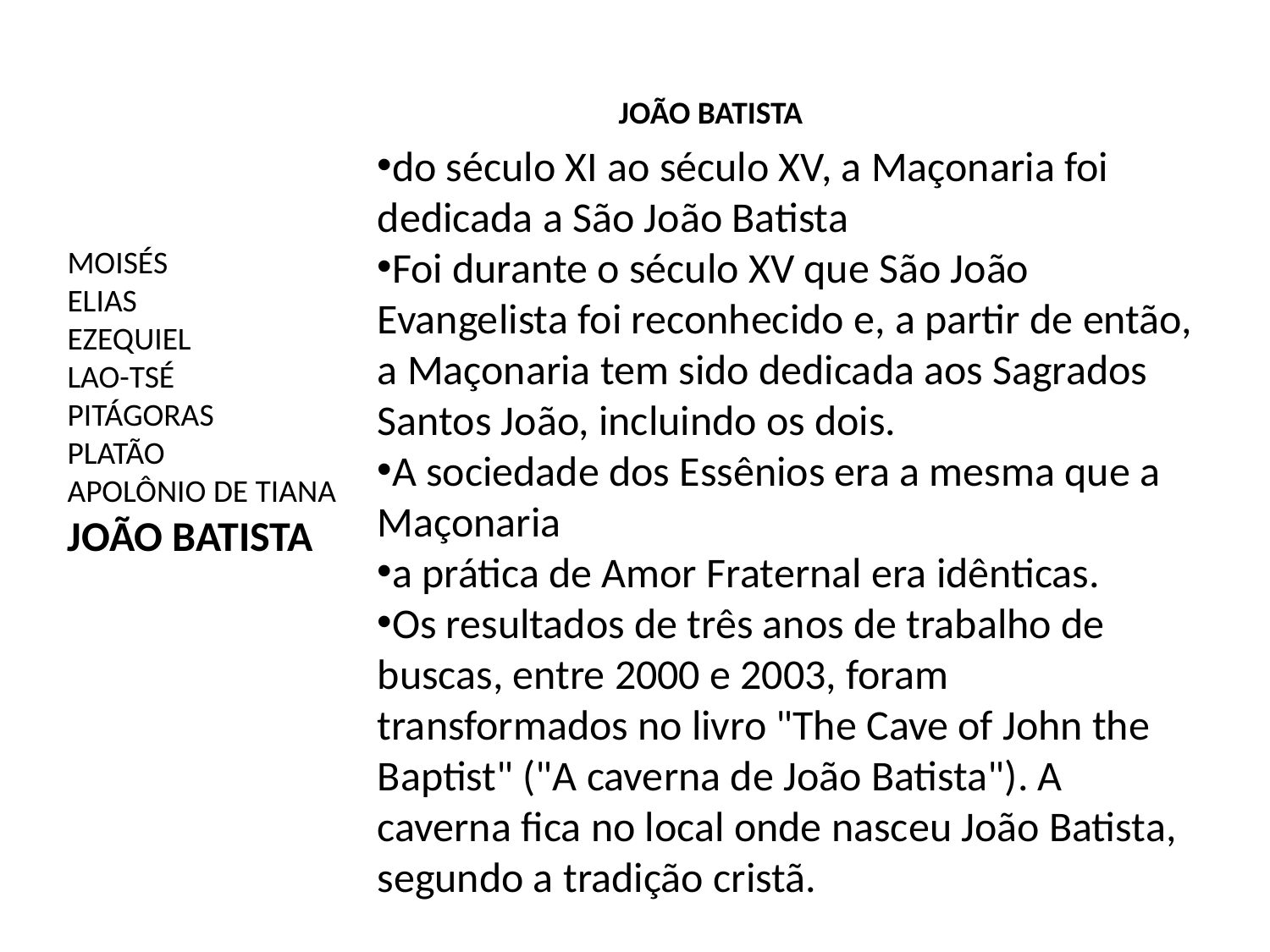

JOÃO BATISTA
do século XI ao século XV, a Maçonaria foi dedicada a São João Batista
Foi durante o século XV que São João Evangelista foi reconhecido e, a partir de então, a Maçonaria tem sido dedicada aos Sagrados Santos João, incluindo os dois.
A sociedade dos Essênios era a mesma que a Maçonaria
a prática de Amor Fraternal era idênticas.
Os resultados de três anos de trabalho de buscas, entre 2000 e 2003, foram transformados no livro "The Cave of John the Baptist" ("A caverna de João Batista"). A caverna fica no local onde nasceu João Batista, segundo a tradição cristã.
MOISÉS
ELIAS
EZEQUIEL
LAO-TSÉ
PITÁGORAS
PLATÃO
APOLÔNIO DE TIANA
JOÃO BATISTA